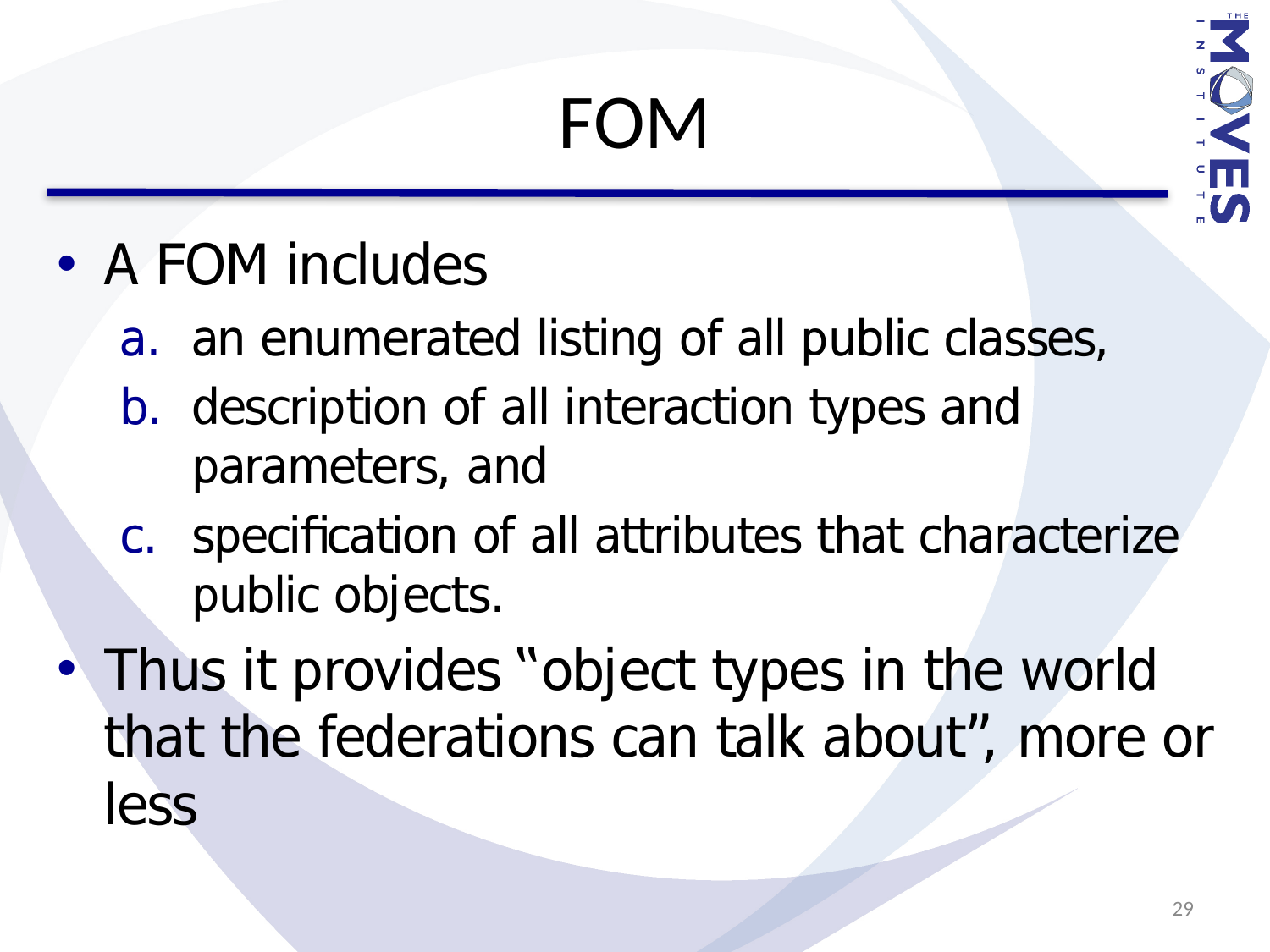

# FOM
A FOM includes
an enumerated listing of all public classes,
description of all interaction types and parameters, and
specification of all attributes that characterize public objects.
Thus it provides “object types in the world that the federations can talk about”, more or less
29